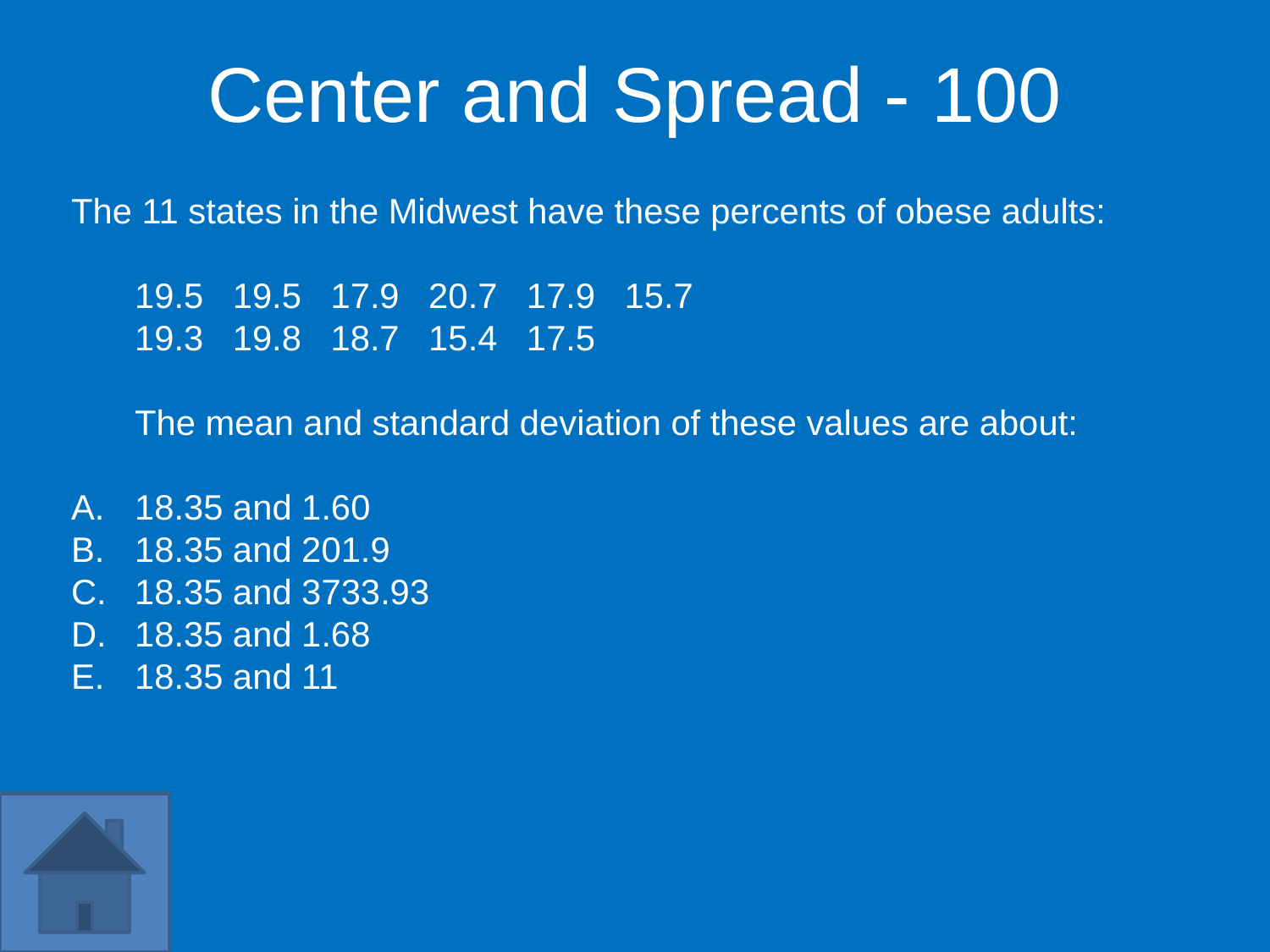

Center and Spread - 100
The 11 states in the Midwest have these percents of obese adults:

19.5   19.5   17.9   20.7   17.9   15.7
19.3   19.8   18.7   15.4   17.5

The mean and standard deviation of these values are about:

18.35 and 1.60
18.35 and 201.9
18.35 and 3733.93
18.35 and 1.68
18.35 and 11